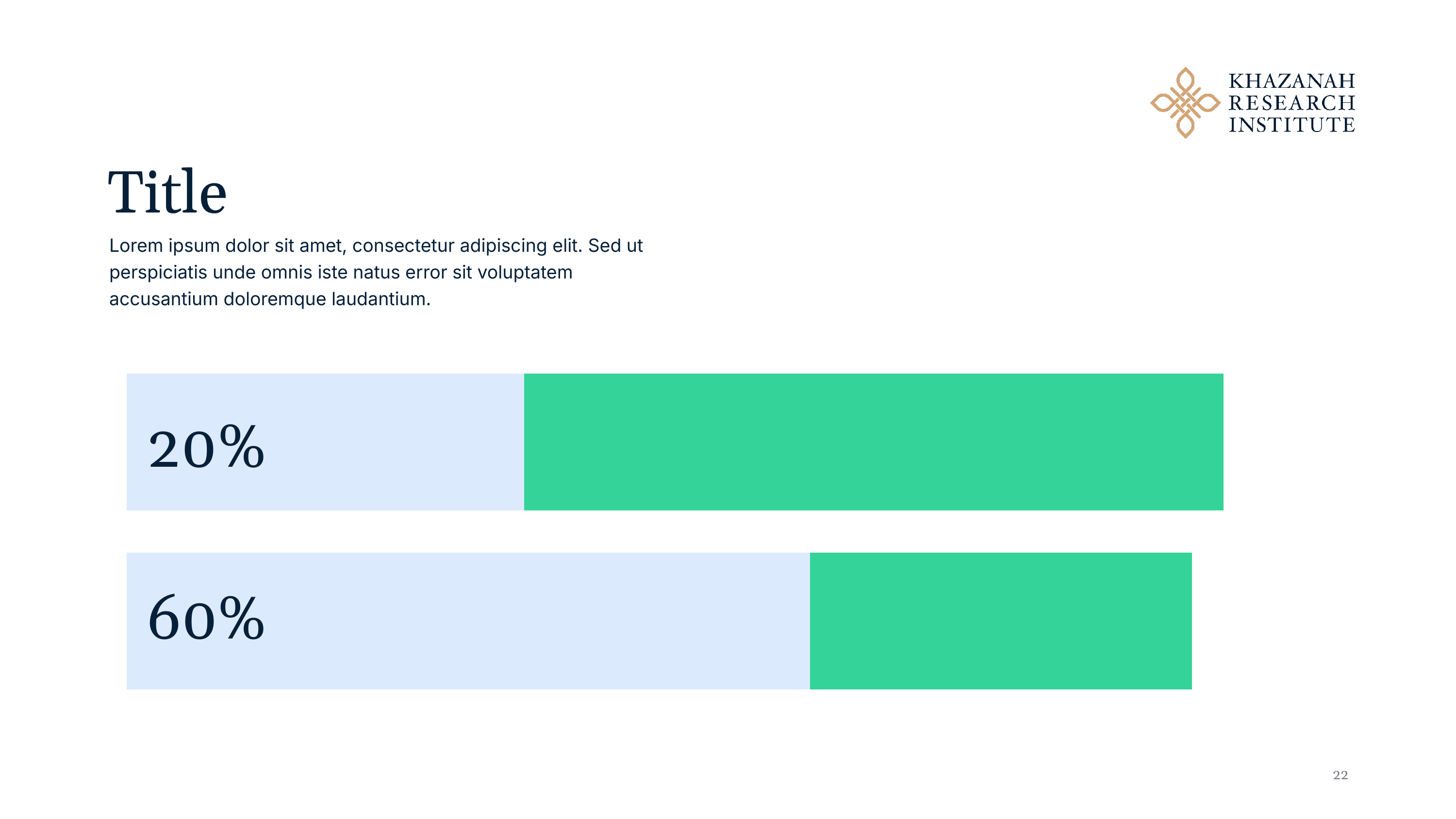

# Title
Lorem ipsum dolor sit amet, consectetur adipiscing elit. Sed ut perspiciatis unde omnis iste natus error sit voluptatem accusantium doloremque laudantium.

### Chart

| Category | Series 1 | Series 2 |
|---|---|---|
| Category 1 | 4.3 | 2.4 |
| Category 2 | 2.5 | 4.4 |
20%
60%
22